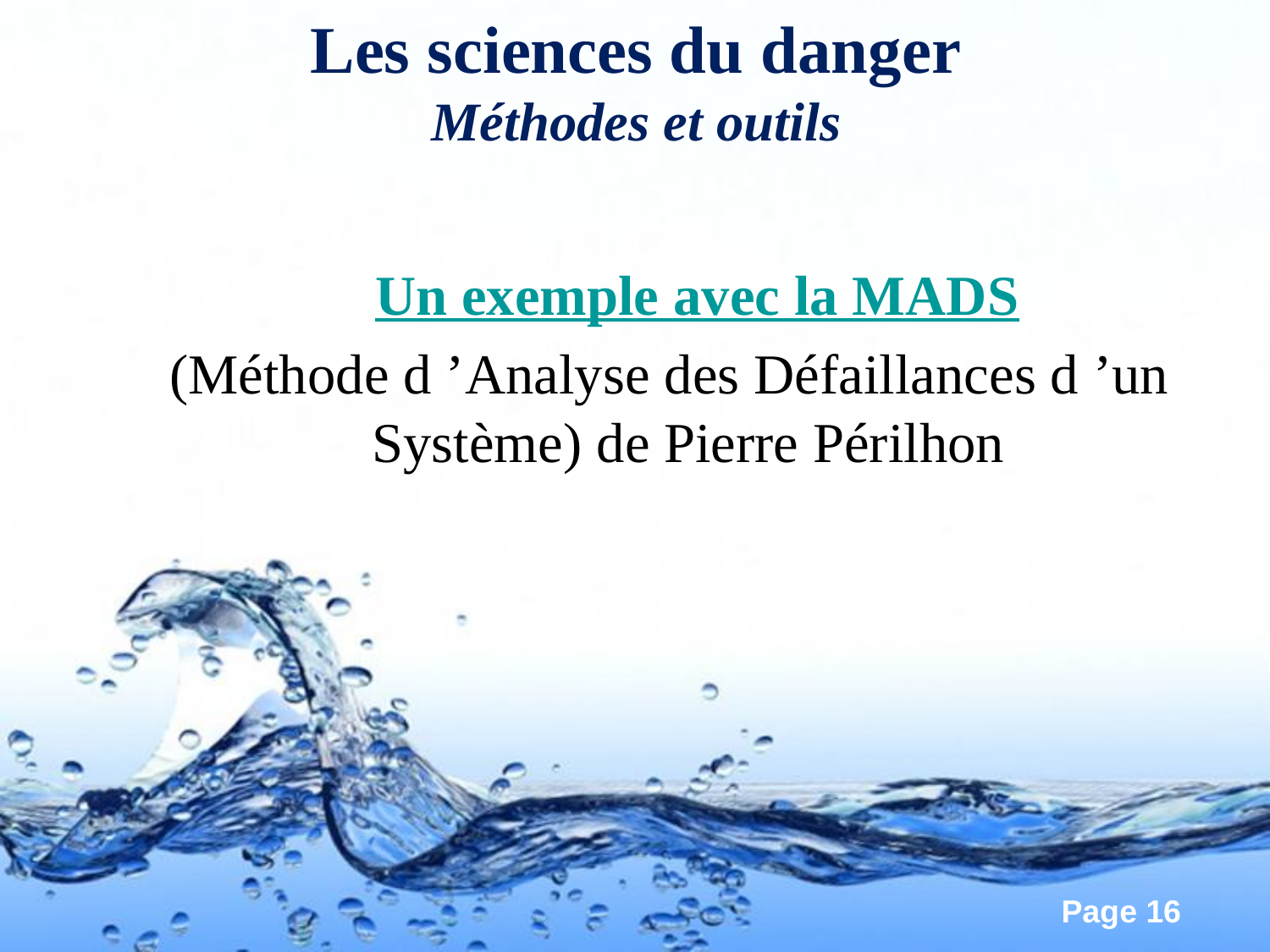

# Les sciences du danger Méthodes et outils

Un exemple avec la MADS
(Méthode d ’Analyse des Défaillances d ’un Système) de Pierre Périlhon